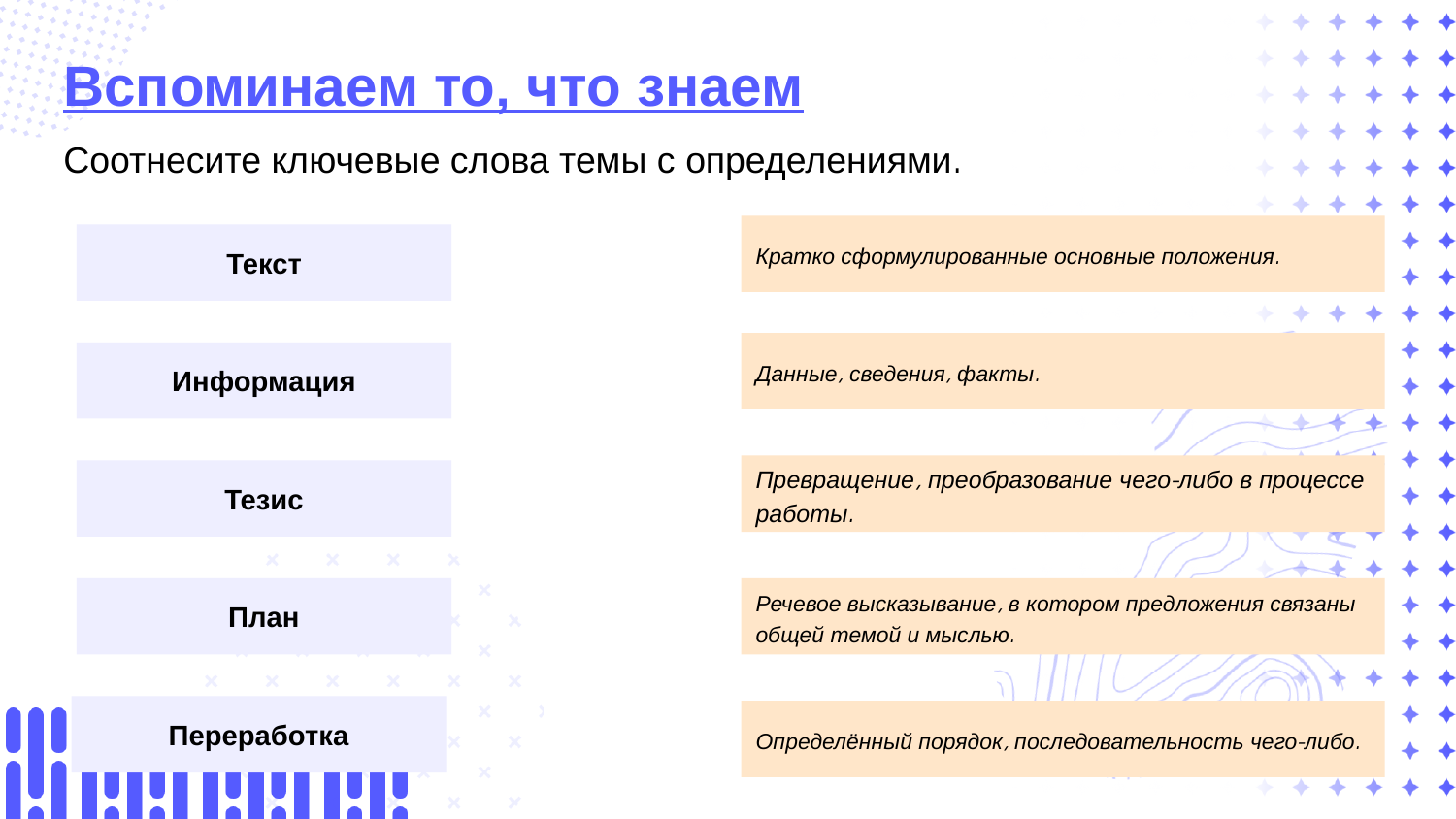

Вспоминаем то, что знаем
Соотнесите ключевые слова темы с определениями.
Кратко сформулированные основные положения.
Текст
Данные, сведения, факты.
Информация
Превращение, преобразование чего-либо в процессе работы.
Тезис
План
Речевое высказывание, в котором предложения связаны общей темой и мыслью.
Переработка
Определённый порядок, последовательность чего-либо.